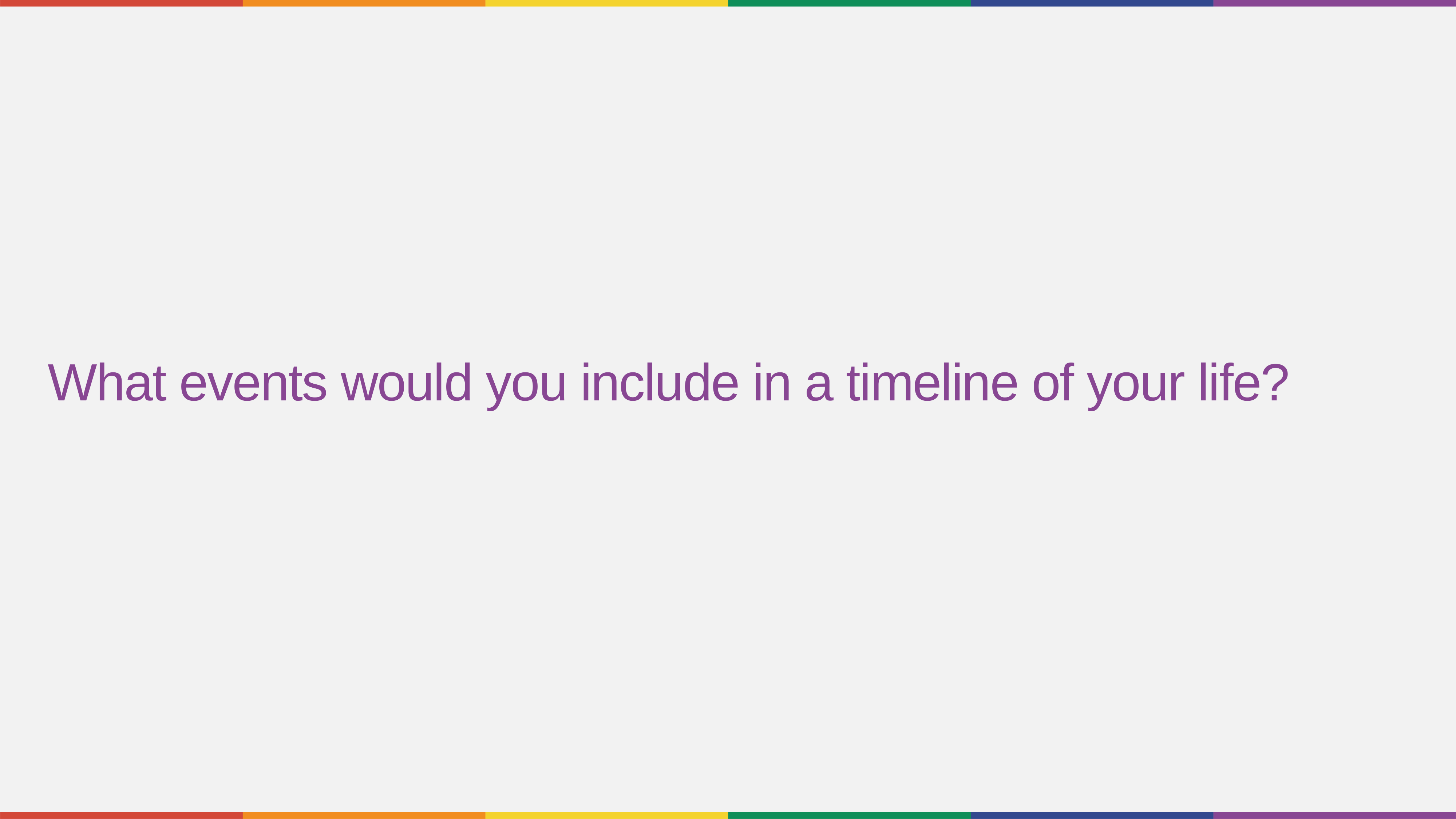

# What events would you include in a timeline of your life?